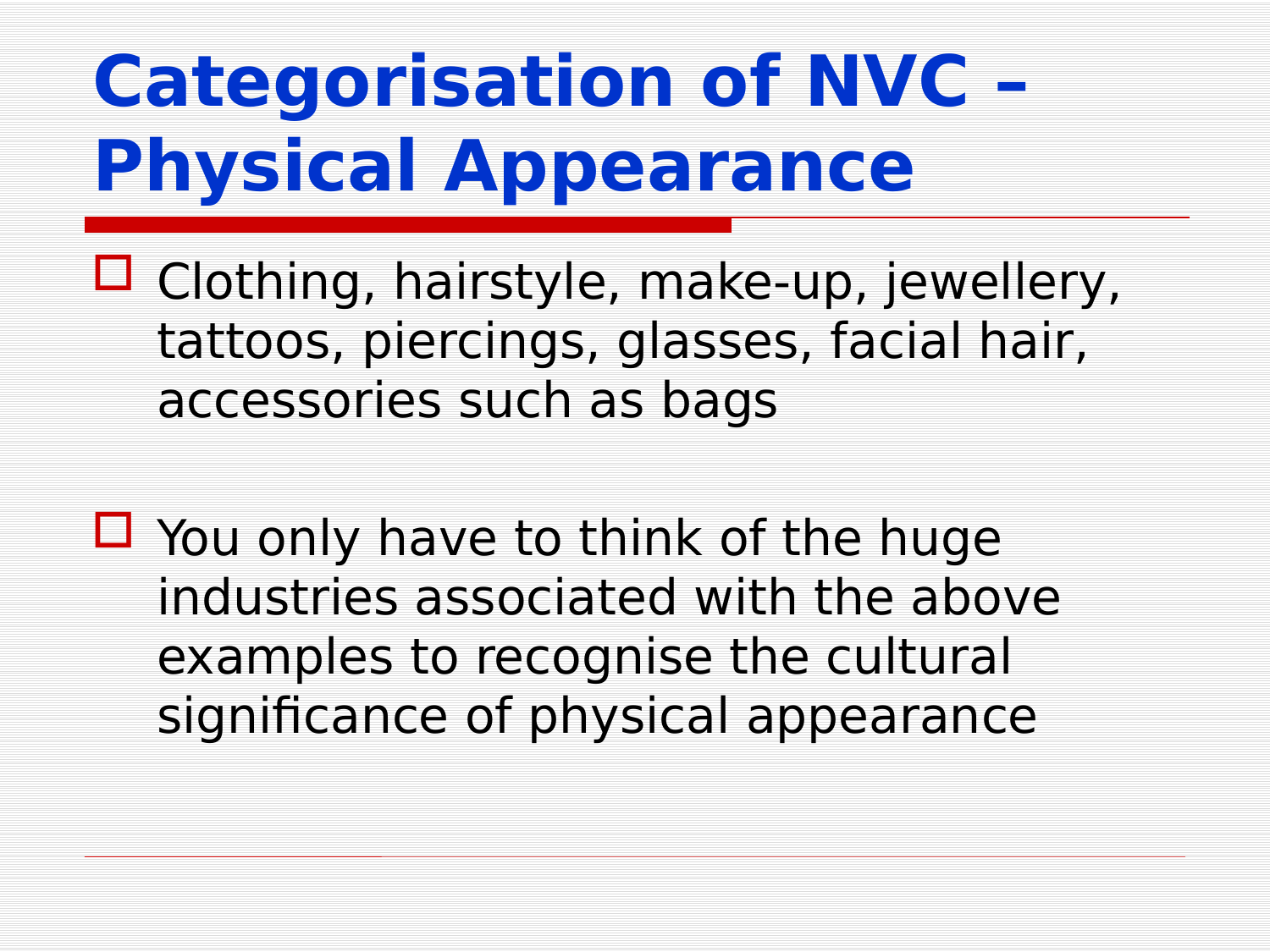

# Categorisation of NVC – Physical Appearance
Clothing, hairstyle, make-up, jewellery, tattoos, piercings, glasses, facial hair, accessories such as bags

You only have to think of the huge industries associated with the above examples to recognise the cultural significance of physical appearance